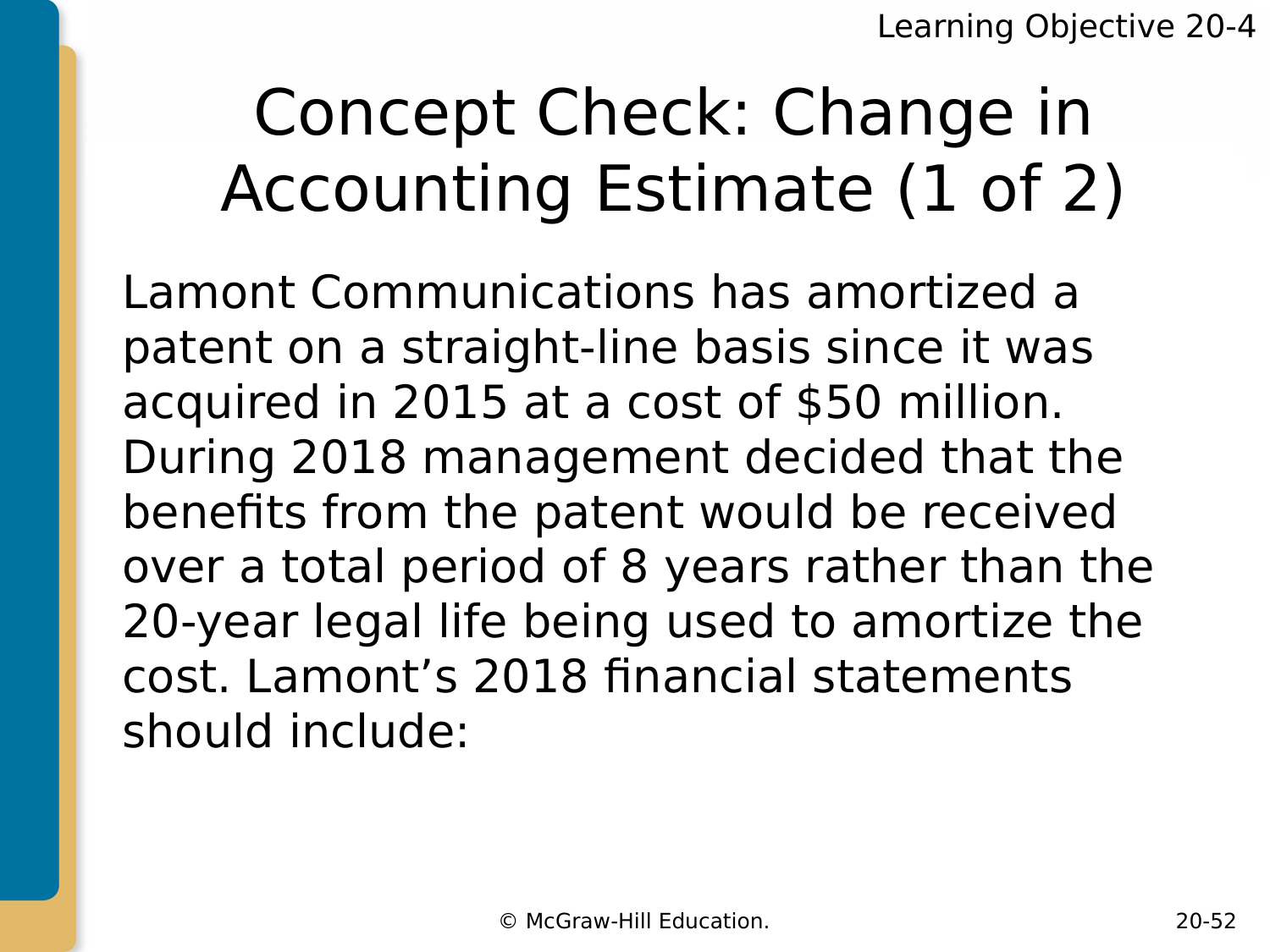

Learning Objective 20-4
# Concept Check: Change in Accounting Estimate (1 of 2)
Lamont Communications has amortized a patent on a straight-line basis since it was acquired in 2015 at a cost of $50 million. During 2018 management decided that the benefits from the patent would be received over a total period of 8 years rather than the 20-year legal life being used to amortize the cost. Lamont’s 2018 financial statements should include: